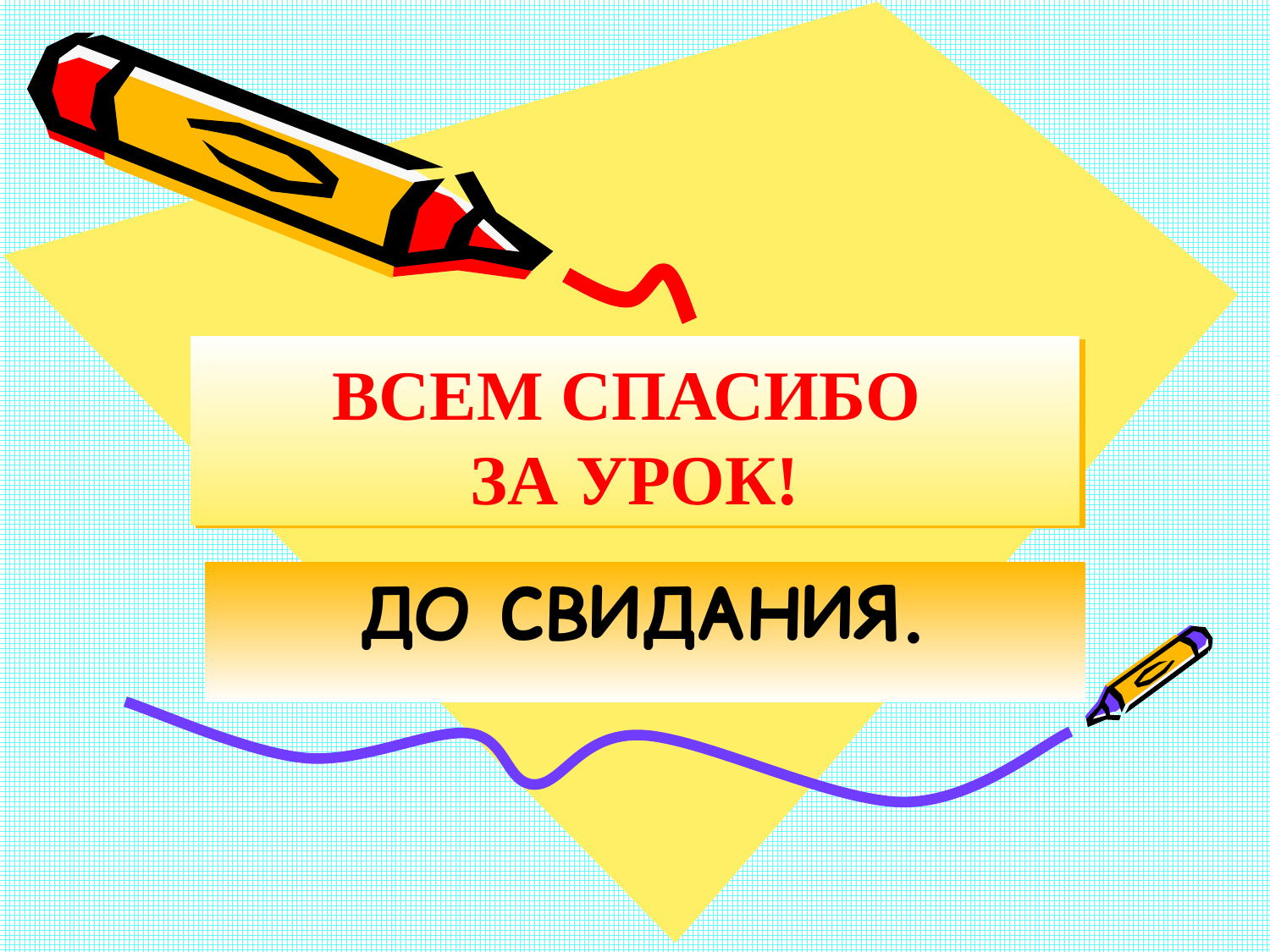

# ВСЕМ СПАСИБО ЗА УРОК!
ДО СВИДАНИЯ.